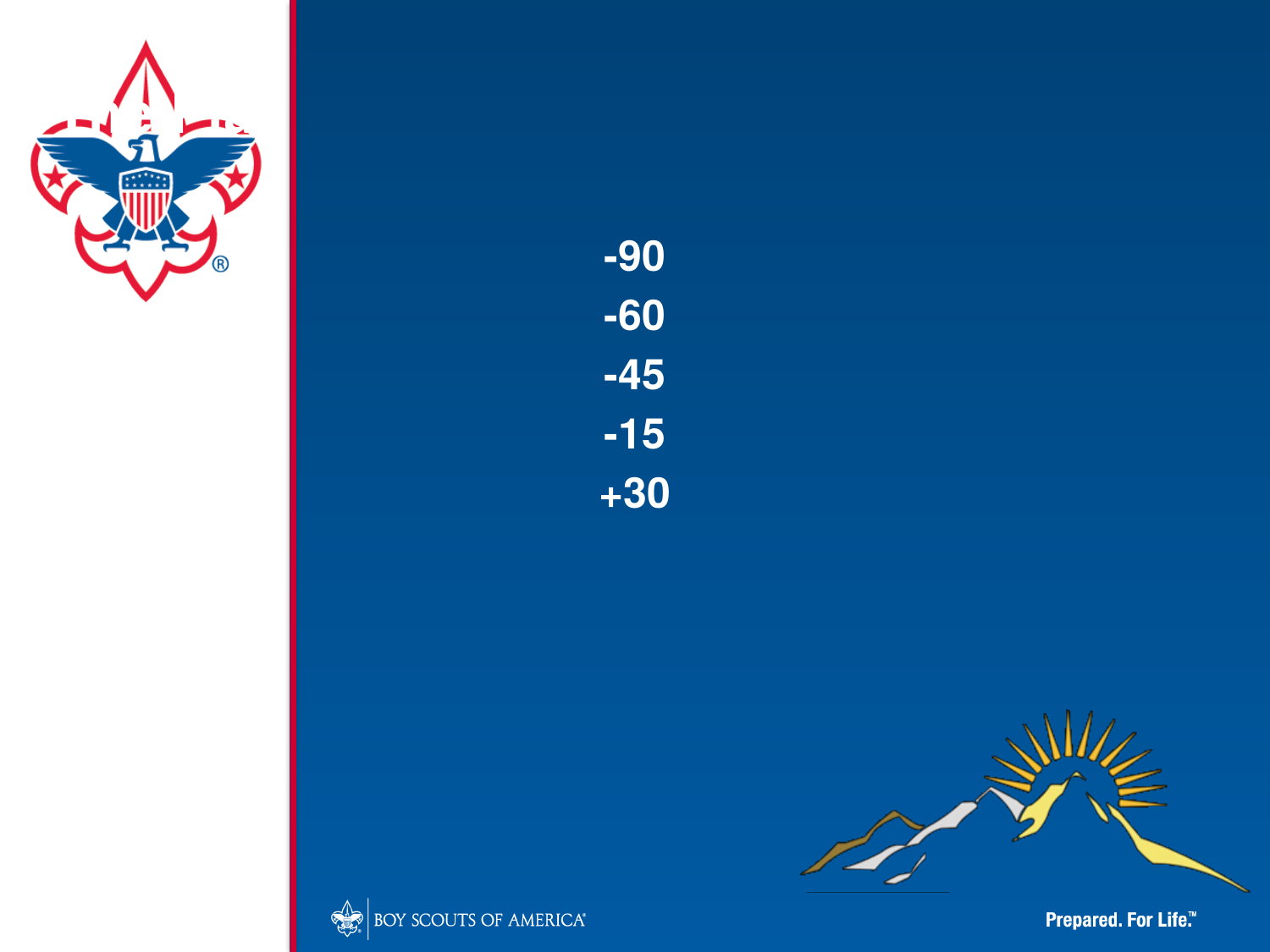

The Plan
-90
-60
-45
-15
+30